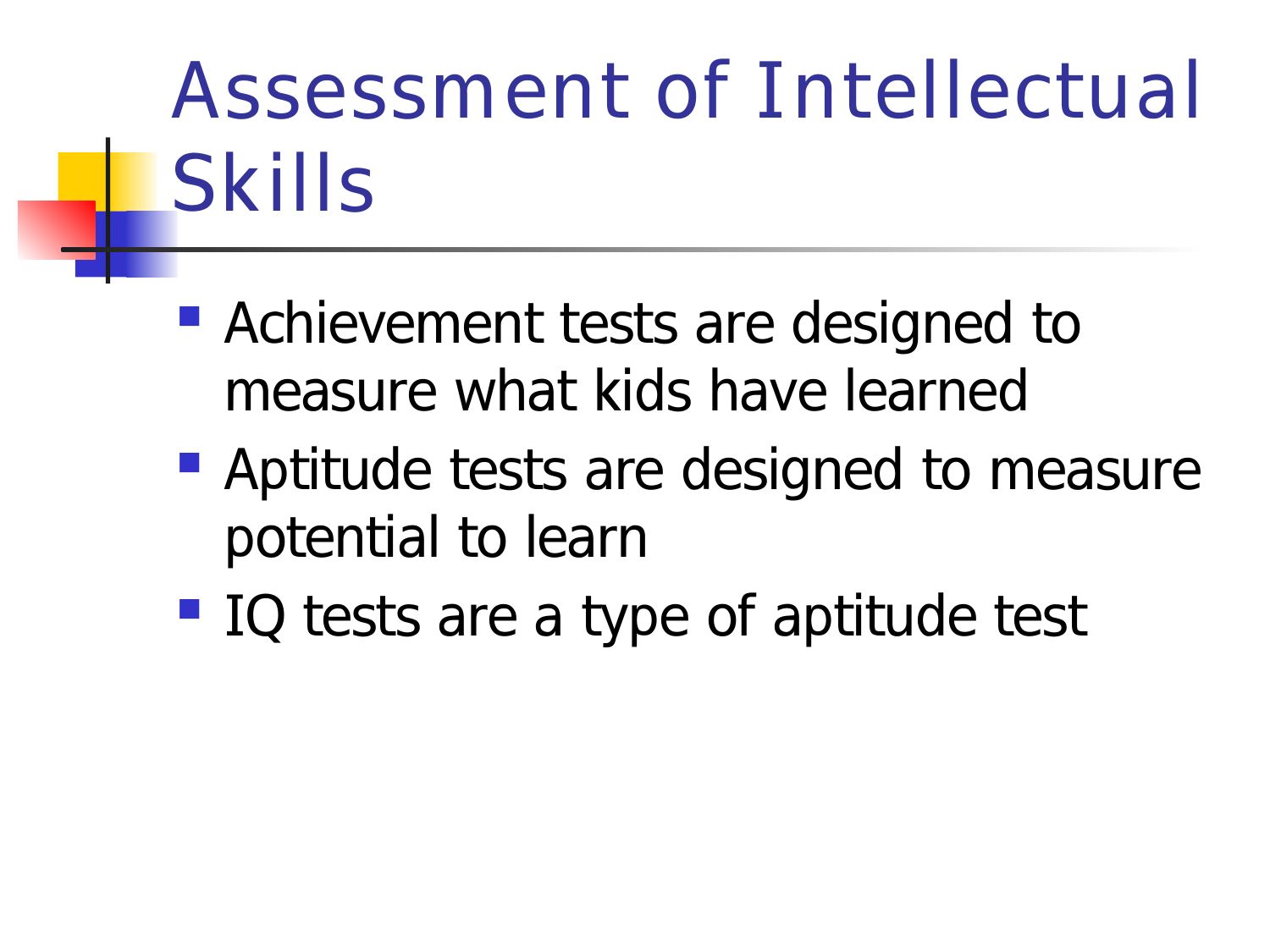

# Assessment of Intellectual Skills
Achievement tests are designed to measure what kids have learned
Aptitude tests are designed to measure potential to learn
IQ tests are a type of aptitude test